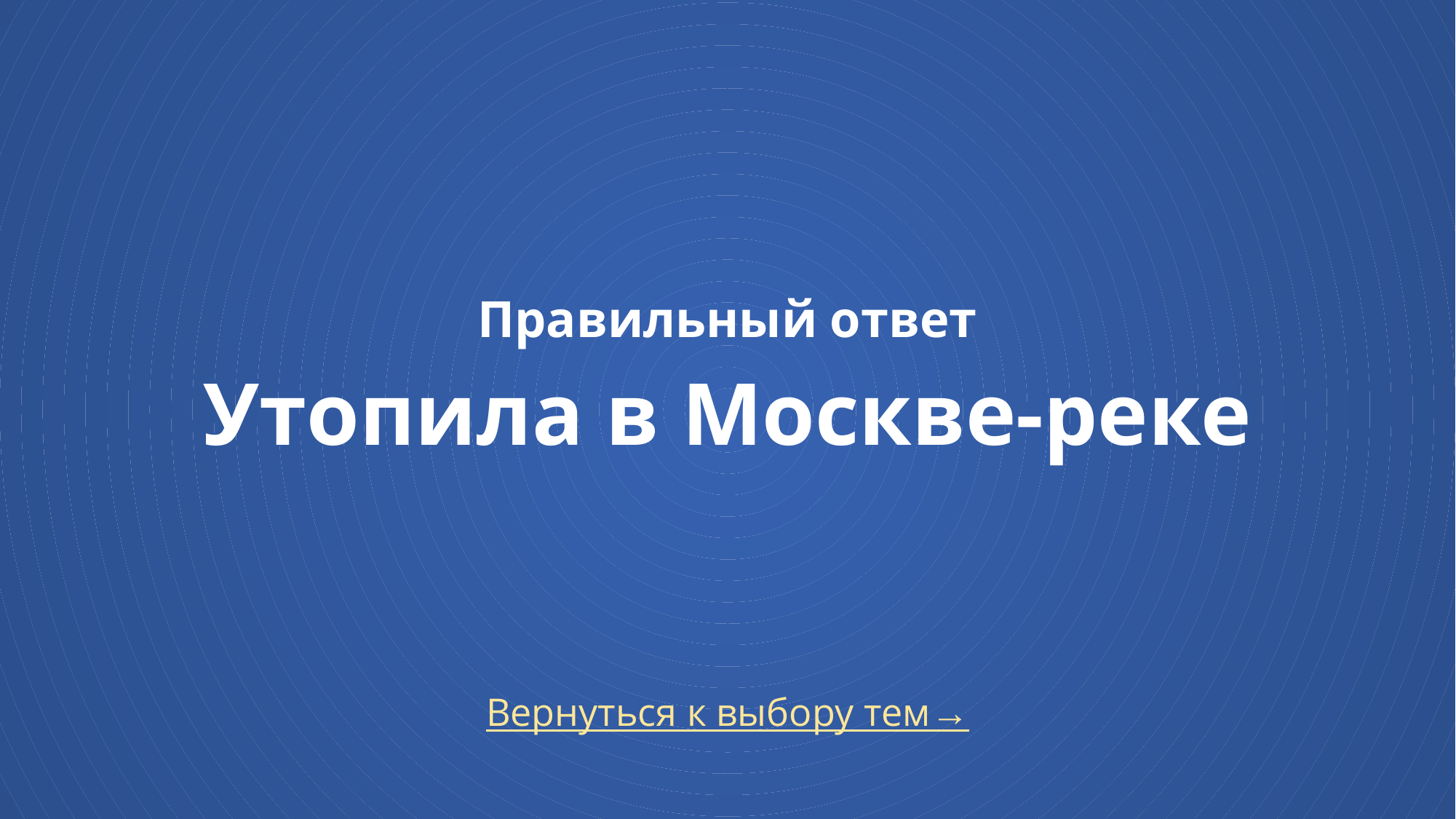

# Правильный ответ Утопила в Москве-реке
Вернуться к выбору тем→